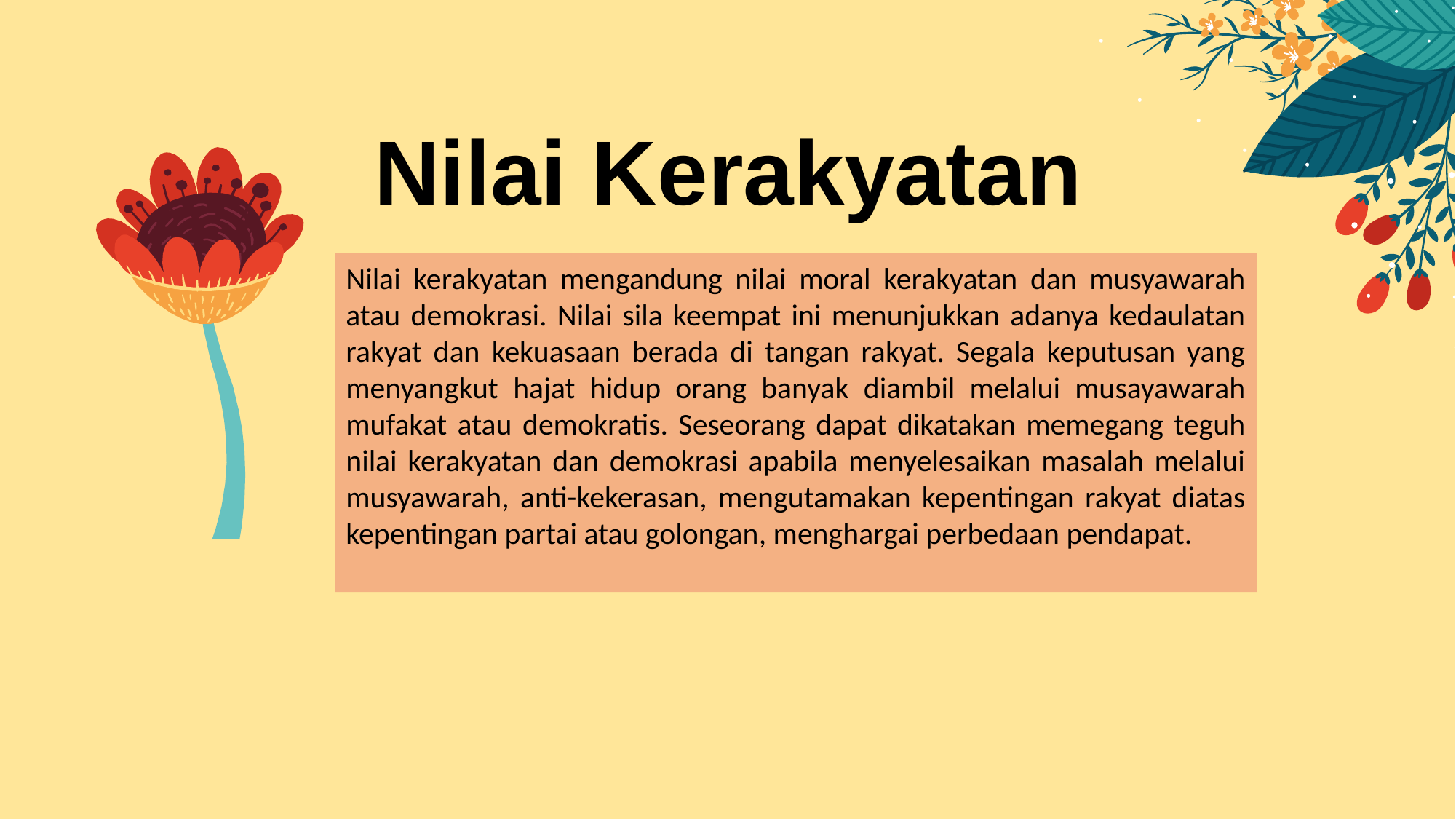

# Nilai Kerakyatan

Nilai kerakyatan mengandung nilai moral kerakyatan dan musyawarah atau demokrasi. Nilai sila keempat ini menunjukkan adanya kedaulatan rakyat dan kekuasaan berada di tangan rakyat. Segala keputusan yang menyangkut hajat hidup orang banyak diambil melalui musayawarah mufakat atau demokratis. Seseorang dapat dikatakan memegang teguh nilai kerakyatan dan demokrasi apabila menyelesaikan masalah melalui musyawarah, anti-kekerasan, mengutamakan kepentingan rakyat diatas kepentingan partai atau golongan, menghargai perbedaan pendapat.